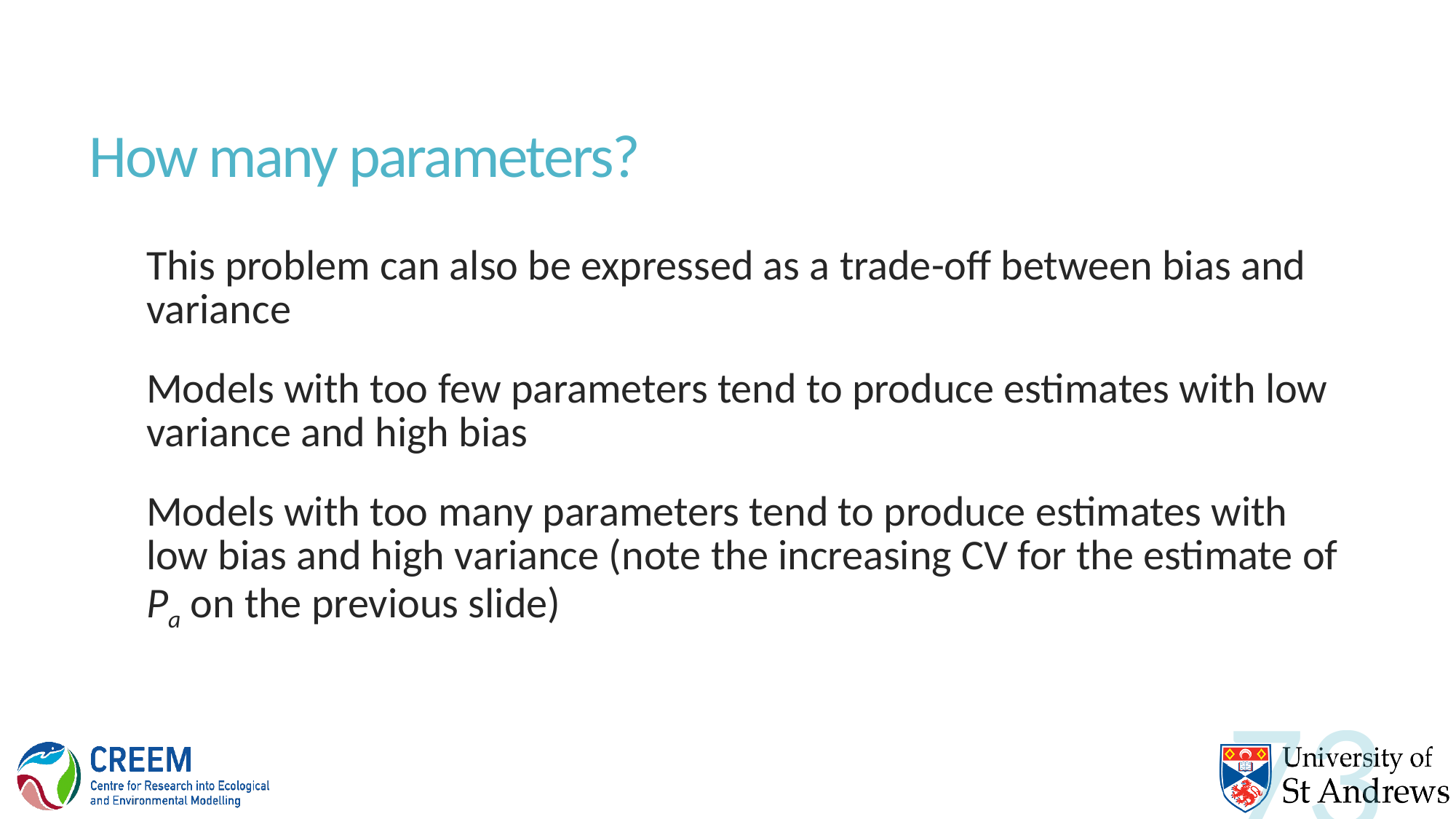

# How many parameters?
This problem can also be expressed as a trade-off between bias and variance
Models with too few parameters tend to produce estimates with low variance and high bias
Models with too many parameters tend to produce estimates with low bias and high variance (note the increasing CV for the estimate of Pa on the previous slide)

73